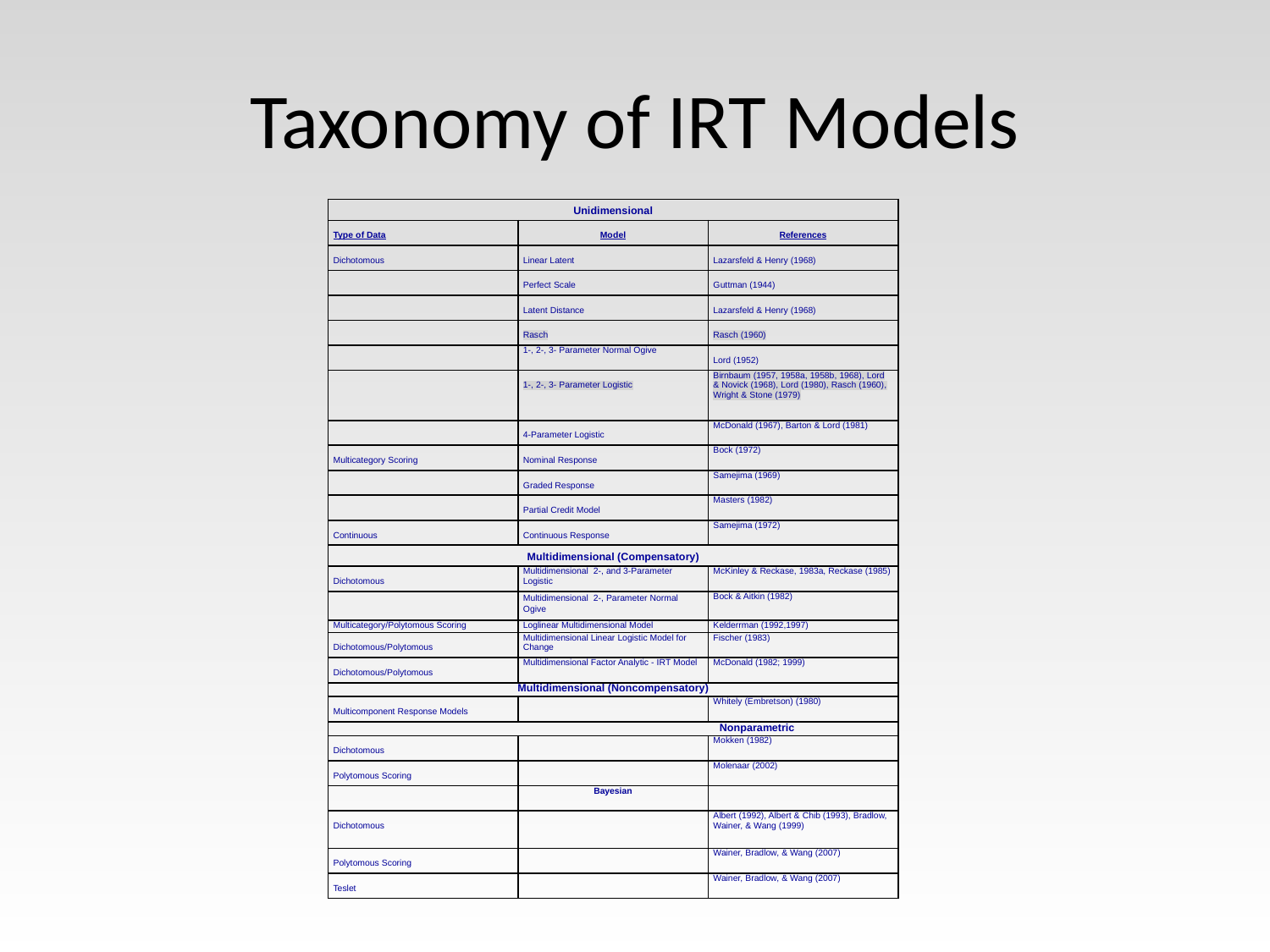

# Taxonomy of IRT Models
| Unidimensional |  |  |
| --- | --- | --- |
| Type of Data | Model | References |
| Dichotomous | Linear Latent | Lazarsfeld & Henry (1968) |
|  | Perfect Scale | Guttman (1944) |
|  | Latent Distance | Lazarsfeld & Henry (1968) |
|  | Rasch | Rasch (1960) |
|  | 1-, 2-, 3- Parameter Normal Ogive | Lord (1952) |
|  | 1-, 2-, 3- Parameter Logistic | Birnbaum (1957, 1958a, 1958b, 1968), Lord & Novick (1968), Lord (1980), Rasch (1960), Wright & Stone (1979) |
|  | 4-Parameter Logistic | McDonald (1967), Barton & Lord (1981) |
| Multicategory Scoring | Nominal Response | Bock (1972) |
|  | Graded Response | Samejima (1969) |
|  | Partial Credit Model | Masters (1982) |
| Continuous | Continuous Response | Samejima (1972) |
| Multidimensional (Compensatory) |  |  |
| Dichotomous | Multidimensional 2-, and 3-Parameter Logistic | McKinley & Reckase, 1983a, Reckase (1985) |
|  | Multidimensional 2-, Parameter Normal Ogive | Bock & Aitkin (1982) |
| Multicategory/Polytomous Scoring | Loglinear Multidimensional Model | Kelderrman (1992,1997) |
| Dichotomous/Polytomous | Multidimensional Linear Logistic Model for Change | Fischer (1983) |
| Dichotomous/Polytomous | Multidimensional Factor Analytic - IRT Model | McDonald (1982; 1999) |
| Multidimensional (Noncompensatory) |  |  |
| Multicomponent Response Models |  | Whitely (Embretson) (1980) |
| Nonparametric |  |  |
| Dichotomous |  | Mokken (1982) |
| Polytomous Scoring |  | Molenaar (2002) |
|  | Bayesian |  |
| Dichotomous |  | Albert (1992), Albert & Chib (1993), Bradlow, Wainer, & Wang (1999) |
| Polytomous Scoring |  | Wainer, Bradlow, & Wang (2007) |
| Teslet |  | Wainer, Bradlow, & Wang (2007) |